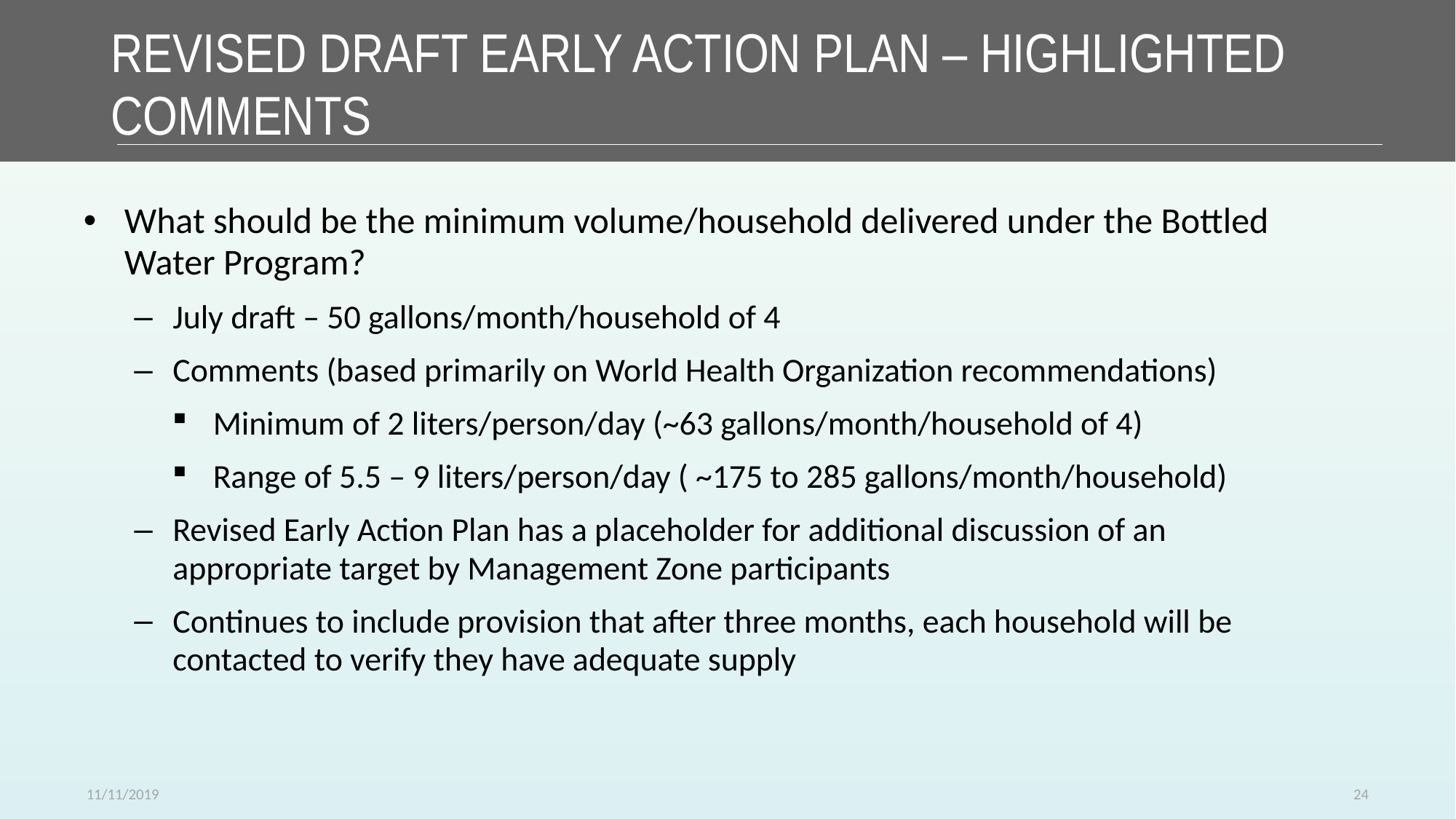

# Revised Draft Early Action Plan – Highlighted Comments
What should be the minimum volume/household delivered under the Bottled Water Program?
July draft – 50 gallons/month/household of 4
Comments (based primarily on World Health Organization recommendations)
Minimum of 2 liters/person/day (~63 gallons/month/household of 4)
Range of 5.5 – 9 liters/person/day ( ~175 to 285 gallons/month/household)
Revised Early Action Plan has a placeholder for additional discussion of an appropriate target by Management Zone participants
Continues to include provision that after three months, each household will be contacted to verify they have adequate supply

24
11/11/2019